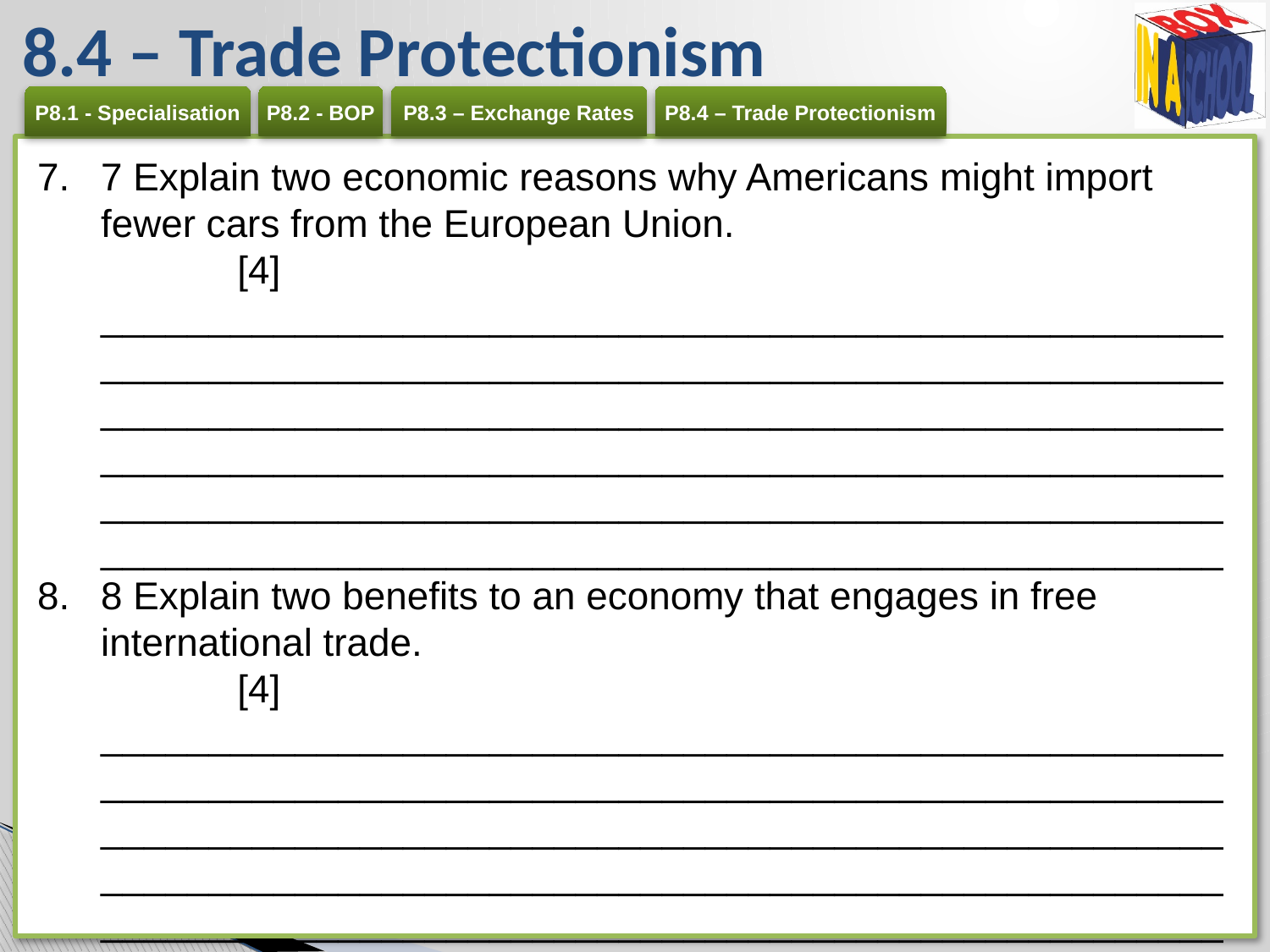

# 8.4 – Trade Protectionism
7 Explain two economic reasons why Americans might import fewer cars from the European Union. 	[4]
________________________________________________________________________________________________________ ________________________________________________________________________________________________________ ____________________________________________________ ____________________________________________________
8 Explain two benefits to an economy that engages in free international trade. 	[4]
________________________________________________________________________________________________________ ________________________________________________________________________________________________________ ________________________________________________________________________________________________________